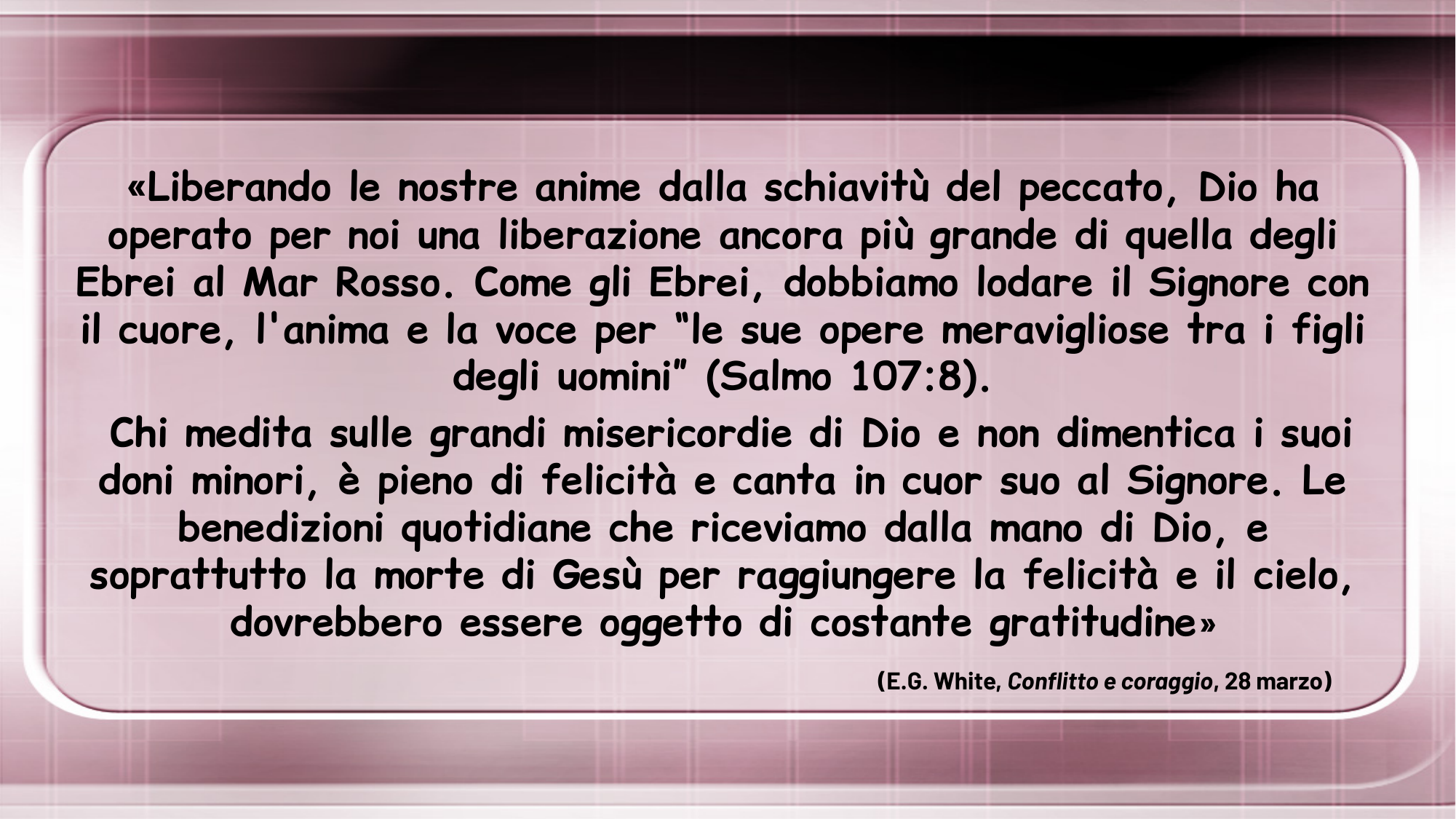

«Liberando le nostre anime dalla schiavitù del peccato, Dio ha operato per noi una liberazione ancora più grande di quella degli Ebrei al Mar Rosso. Come gli Ebrei, dobbiamo lodare il Signore con il cuore, l'anima e la voce per “le sue opere meravigliose tra i figli degli uomini” (Salmo 107:8).
 Chi medita sulle grandi misericordie di Dio e non dimentica i suoi doni minori, è pieno di felicità e canta in cuor suo al Signore. Le benedizioni quotidiane che riceviamo dalla mano di Dio, e soprattutto la morte di Gesù per raggiungere la felicità e il cielo, dovrebbero essere oggetto di costante gratitudine»
(E.G. White, Conflitto e coraggio, 28 marzo)